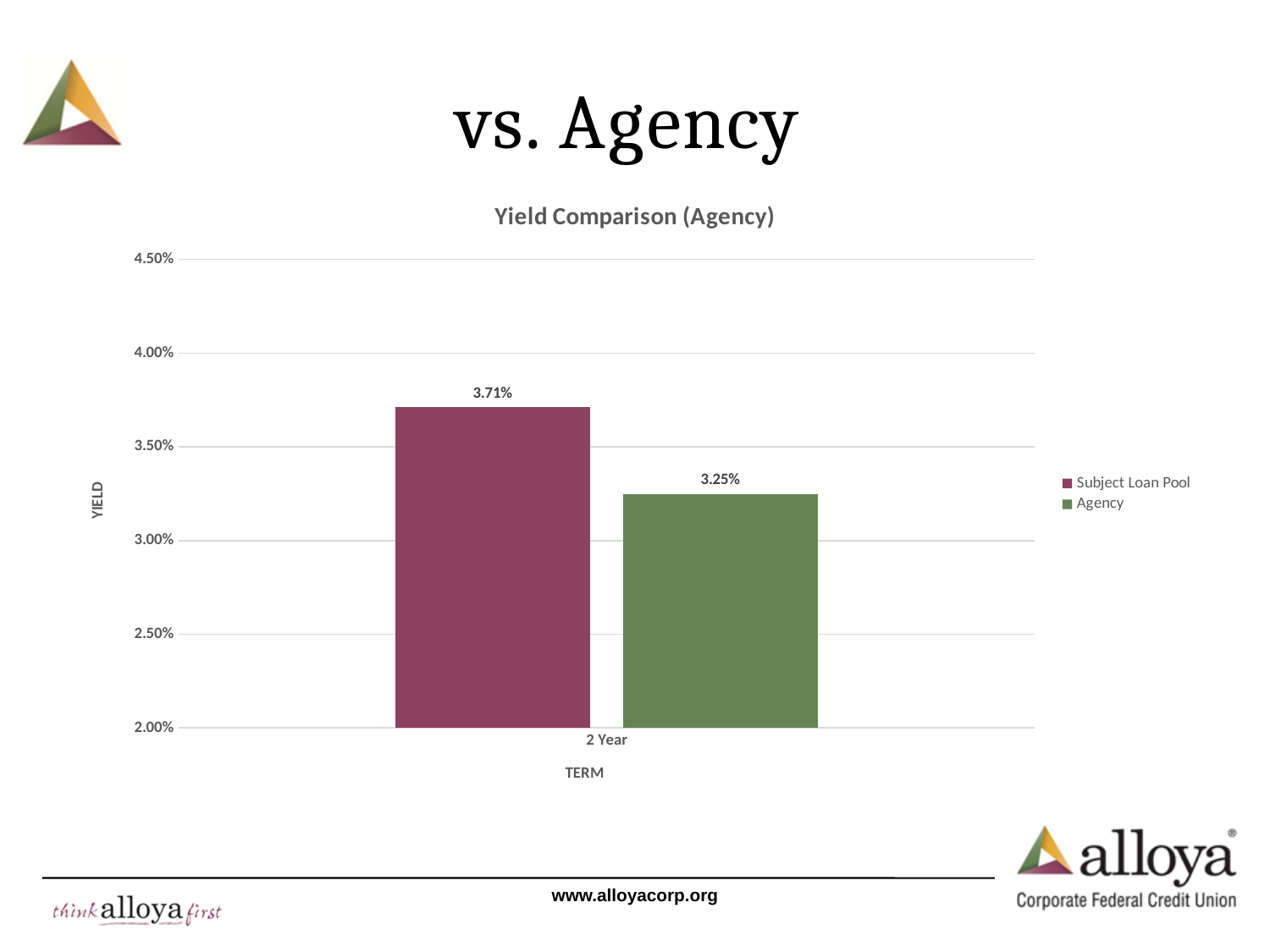

# vs. Agency

### Chart: Yield Comparison (Agency)

| Category |  |  |
|---|---|---|
| 2 Year | 0.03712941707385305 | 0.0325 |